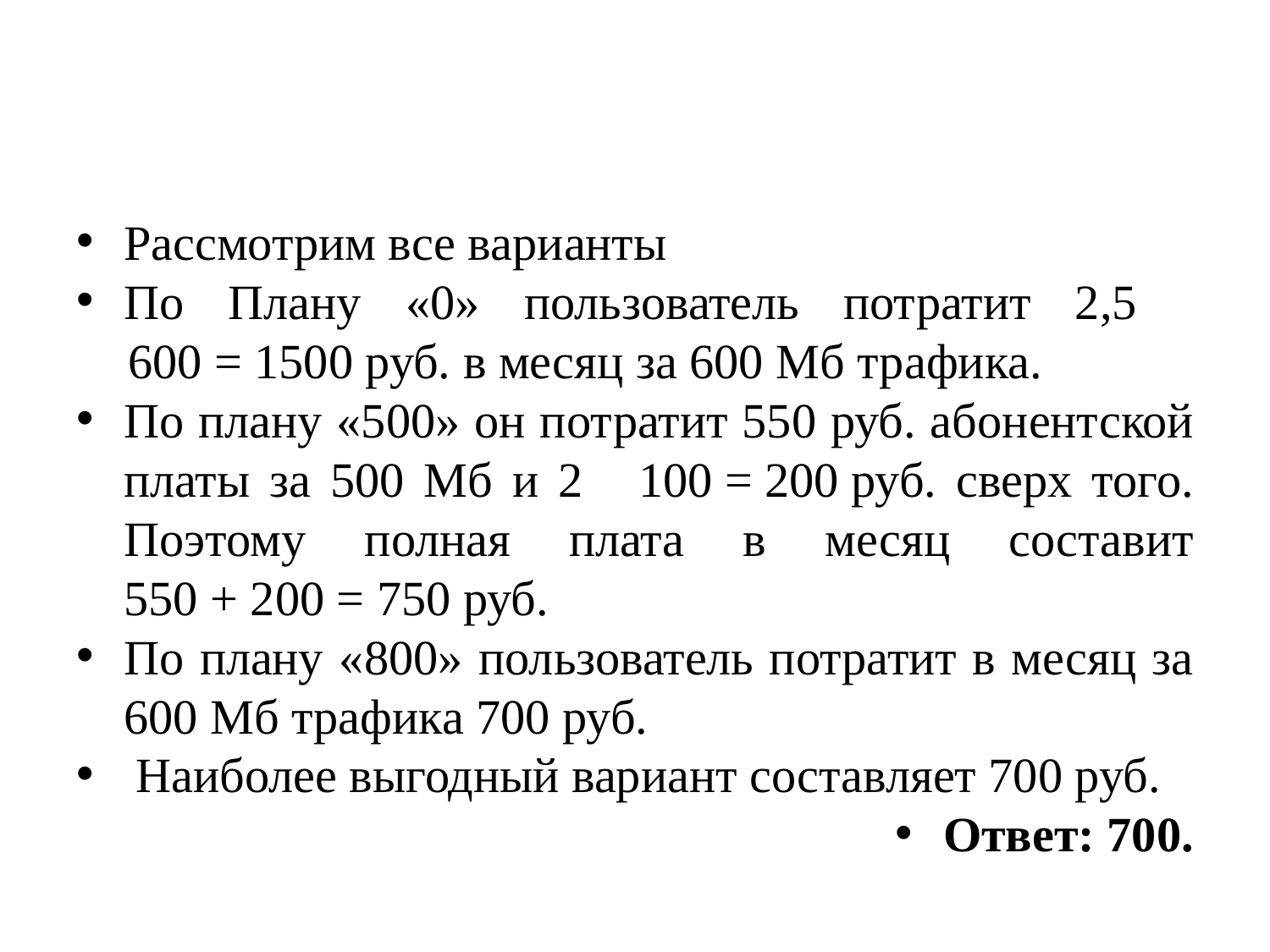

#
Рас­смот­рим все ва­ри­ан­ты
По Плану «0» поль­зо­ва­тель по­тра­тит 2,5    600 = 1500 руб. в месяц за 600 Мб тра­фи­ка.
По плану «500» он по­тра­тит 550 руб. або­нент­ской платы за 500 Мб и 2    100 = 200 руб. сверх того. По­это­му пол­ная плата в месяц со­ста­вит 550 + 200 = 750 руб.
По плану «800» поль­зо­ва­тель по­тра­тит в месяц за 600 Мб тра­фи­ка 700 руб.
 Наи­бо­лее вы­год­ный ва­ри­ант со­став­ля­ет 700 руб.
Ответ: 700.